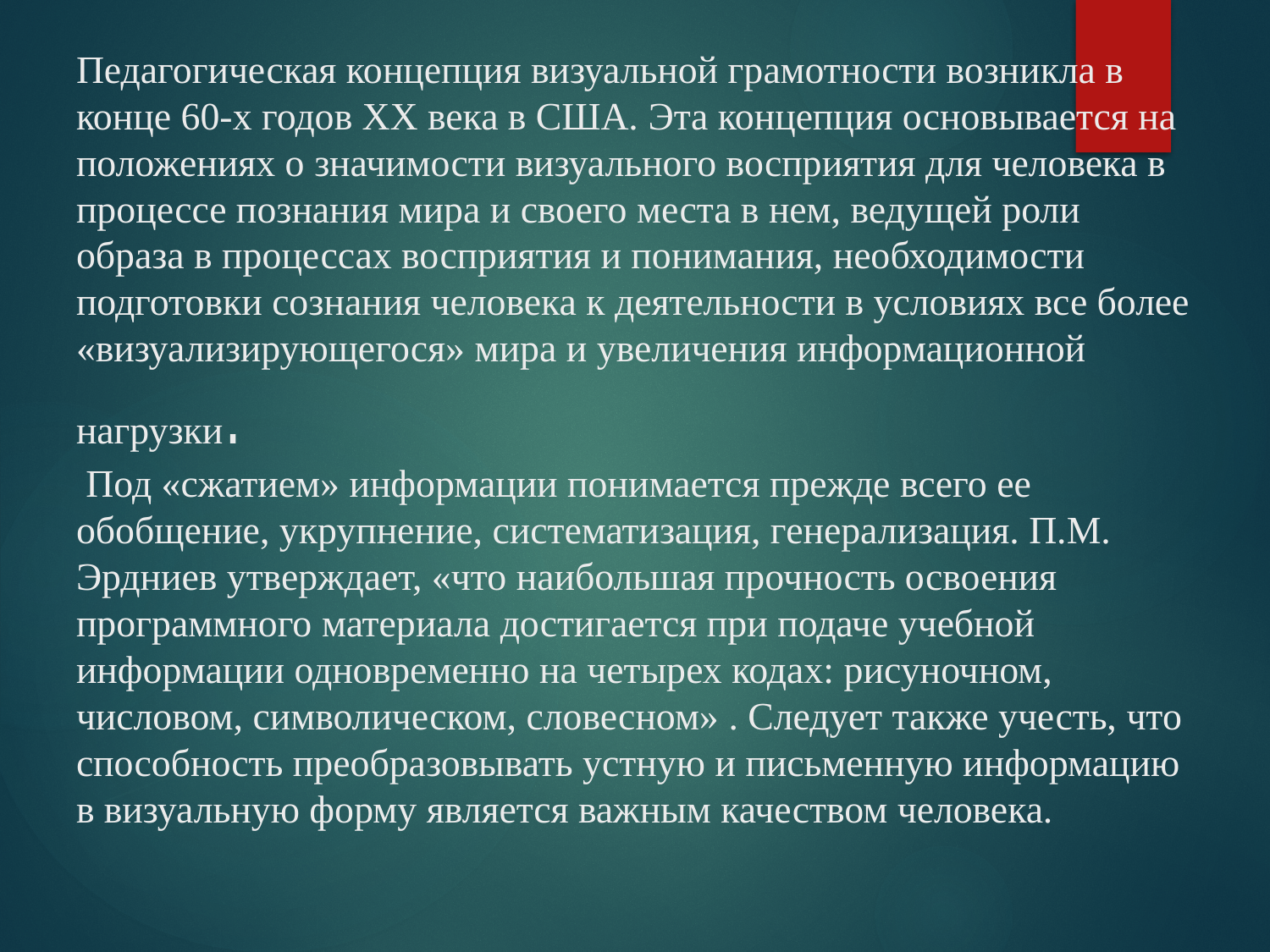

# Педагогическая концепция визуальной грамотности возникла в конце 60-х годов XX века в США. Эта концепция основывается на положениях о значимости визуального восприятия для человека в процессе познания мира и своего места в нем, ведущей роли образа в процессах восприятия и понимания, необходимости подготовки сознания человека к деятельности в условиях все более «визуализирующегося» мира и увеличения информационной нагрузки. Под «сжатием» информации понимается прежде всего ее обобщение, укрупнение, систематизация, генерализация. П.М. Эрдниев утверждает, «что наибольшая прочность освоения программного материала достигается при подаче учебной информации одновременно на четырех кодах: рисуночном, числовом, символическом, словесном» . Следует также учесть, что способность преобразовывать устную и письменную информацию в визуальную форму является важным качеством человека.